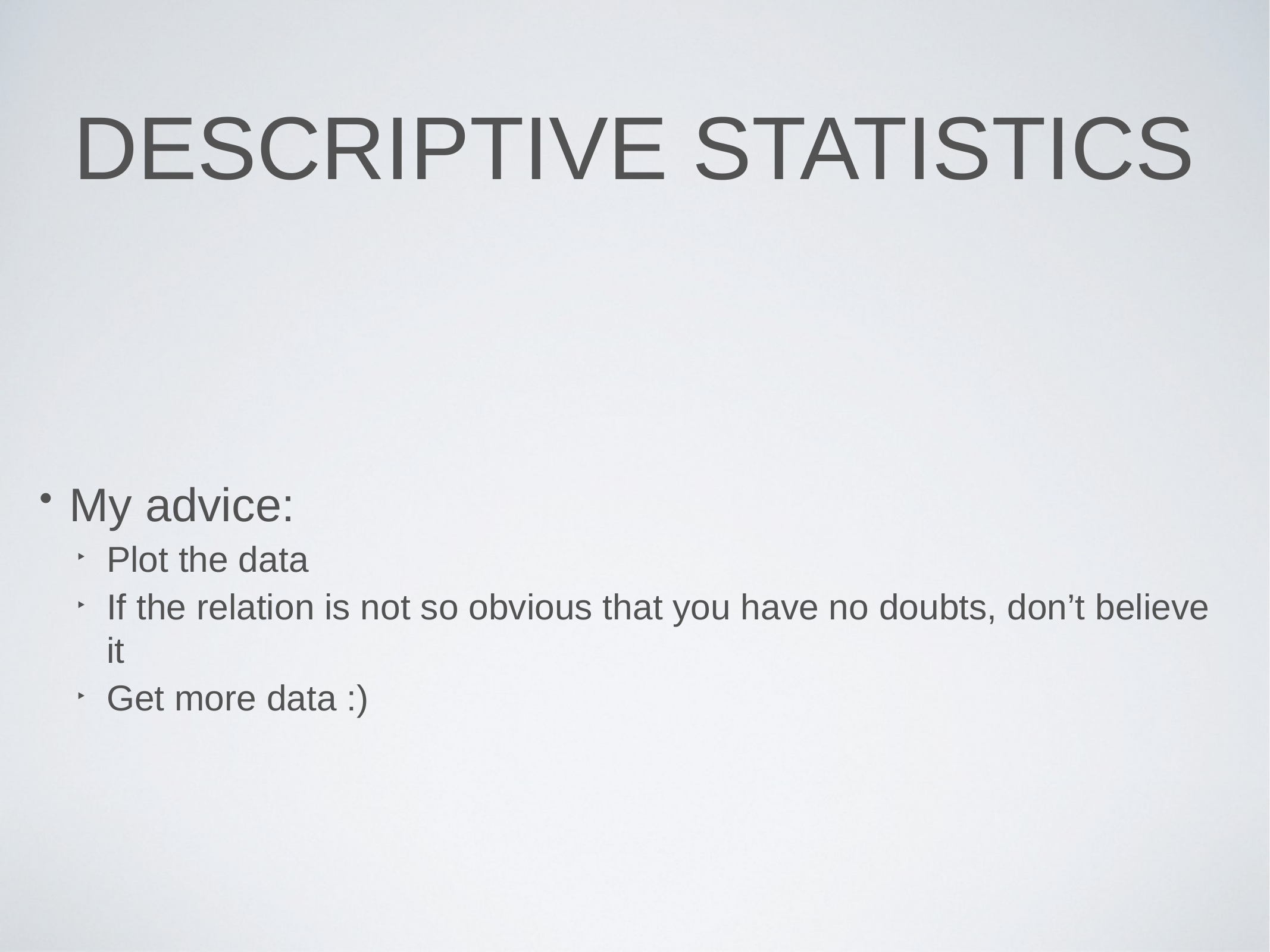

# Descriptive statistics
My advice:
Plot the data
If the relation is not so obvious that you have no doubts, don’t believe it
Get more data :)